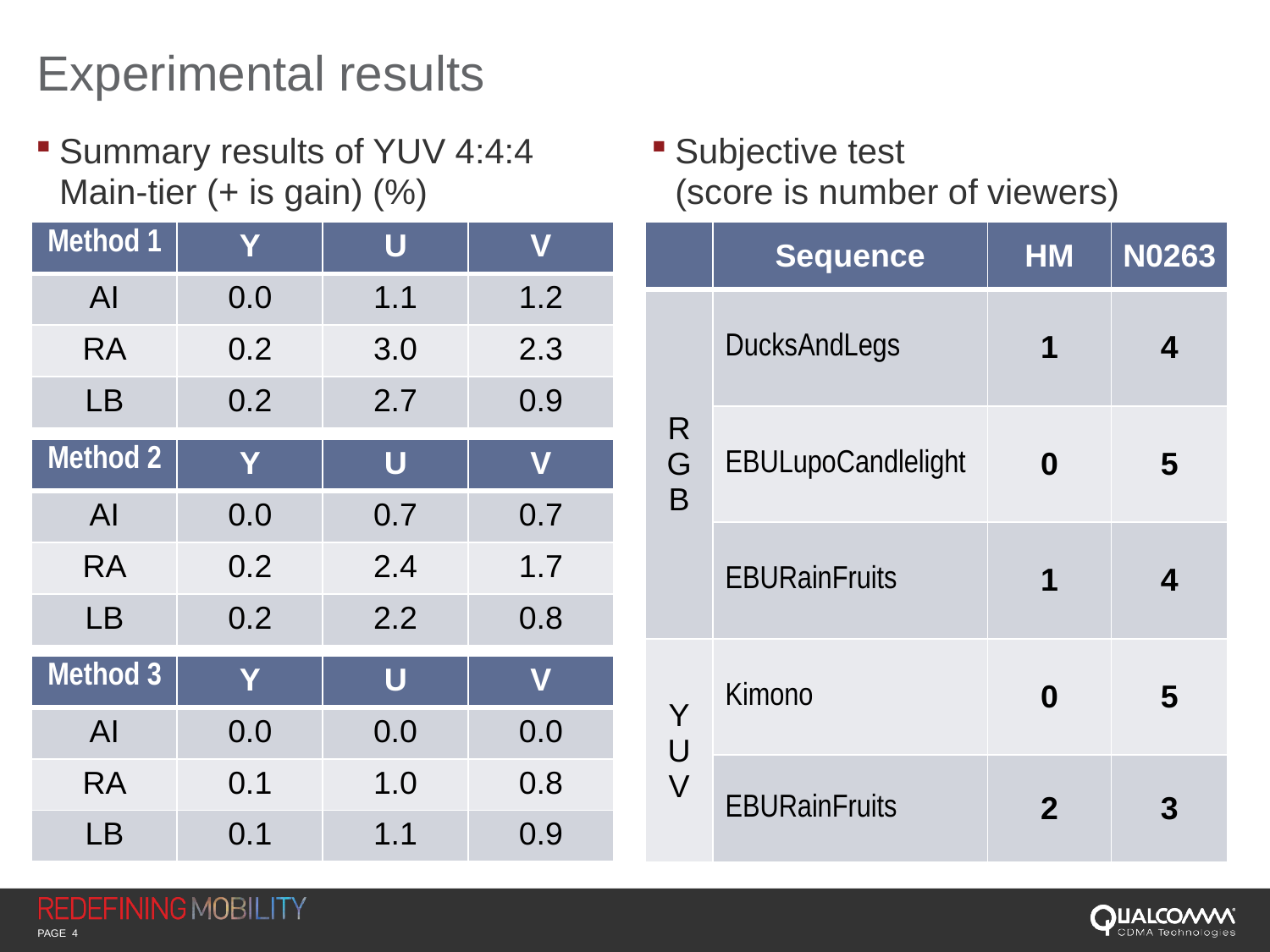

# Experimental results
Summary results of YUV 4:4:4 Main-tier (+ is gain) (%)
Subjective test
(score is number of viewers)
| Method 1 | Y | U | V |
| --- | --- | --- | --- |
| AI | 0.0 | 1.1 | 1.2 |
| RA | 0.2 | 3.0 | 2.3 |
| LB | 0.2 | 2.7 | 0.9 |
|  | Sequence | HM | N0263 |
| --- | --- | --- | --- |
| RGB | DucksAndLegs | 1 | 4 |
|  | EBULupoCandlelight | 0 | 5 |
|  | EBURainFruits | 1 | 4 |
| YUV | Kimono | 0 | 5 |
|  | EBURainFruits | 2 | 3 |
| Method 2 | Y | U | V |
| --- | --- | --- | --- |
| AI | 0.0 | 0.7 | 0.7 |
| RA | 0.2 | 2.4 | 1.7 |
| LB | 0.2 | 2.2 | 0.8 |
| Method 3 | Y | U | V |
| --- | --- | --- | --- |
| AI | 0.0 | 0.0 | 0.0 |
| RA | 0.1 | 1.0 | 0.8 |
| LB | 0.1 | 1.1 | 0.9 |